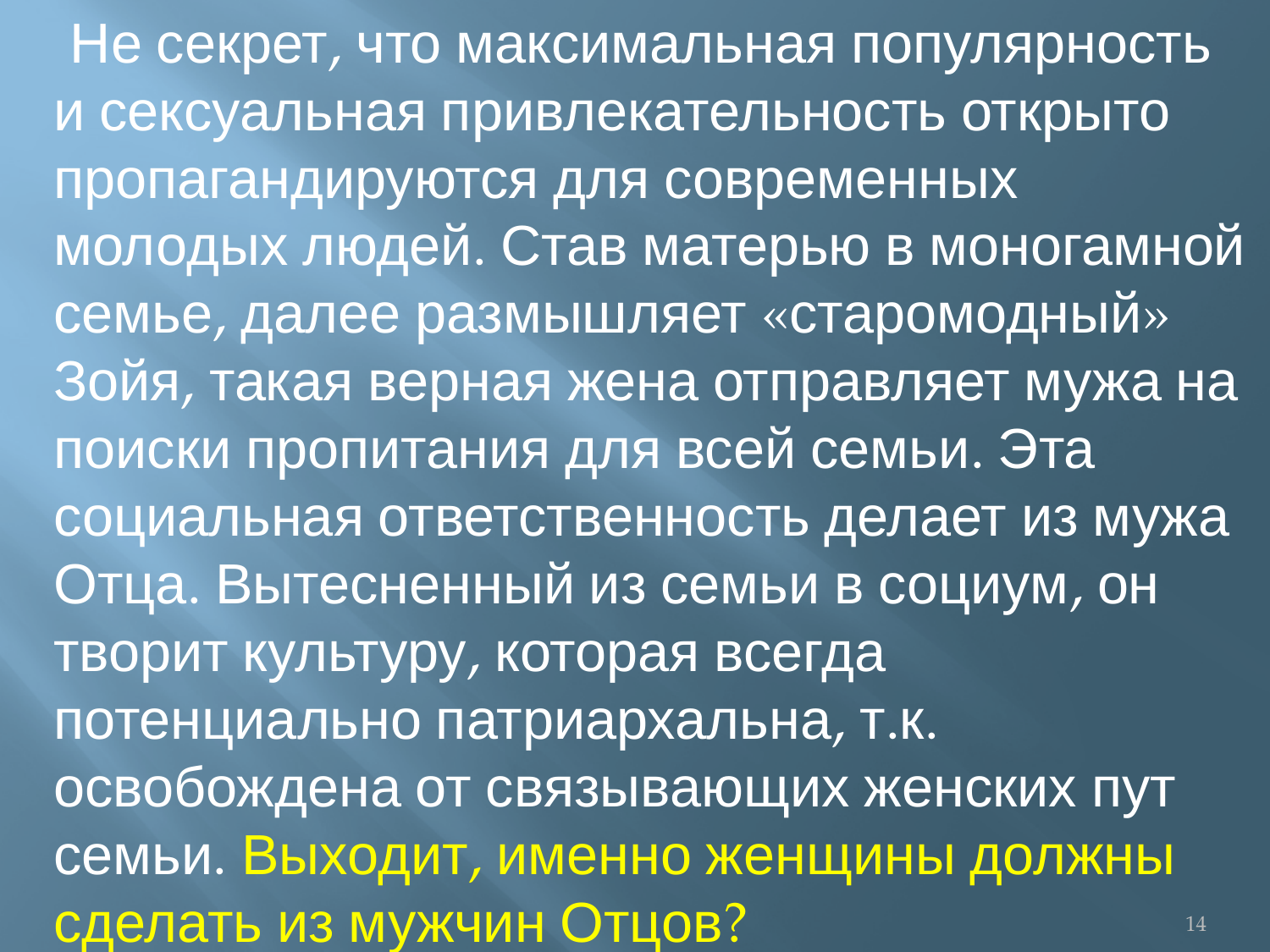

Не секрет, что максимальная популярность и сексуальная привлекательность открыто пропагандируются для современных молодых людей. Став матерью в моногамной семье, далее размышляет «старомодный» Зойя, такая верная жена отправляет мужа на поиски пропитания для всей семьи. Эта социальная ответственность делает из мужа Отца. Вытесненный из семьи в социум, он творит культуру, которая всегда потенциально патриархальна, т.к. освобождена от связывающих женских пут семьи. Выходит, именно женщины должны сделать из мужчин Отцов?
14